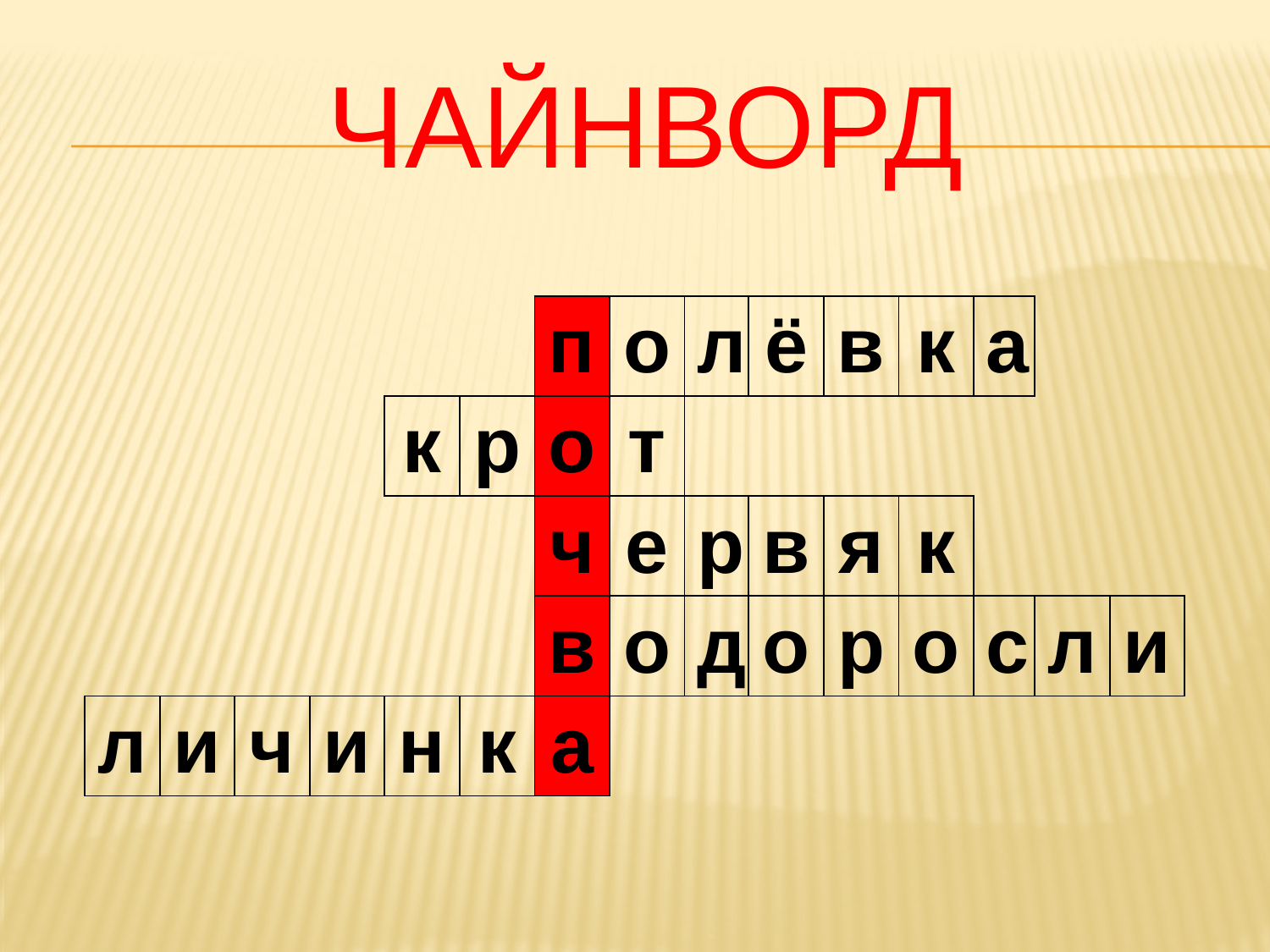

# Чайнворд
|  |  |  |  |  |  | п | о | л | ё | в | к | а |  |  |
| --- | --- | --- | --- | --- | --- | --- | --- | --- | --- | --- | --- | --- | --- | --- |
|  |  |  |  | к | р | о | т |  |  |  |  |  |  |  |
|  |  |  |  |  |  | ч | е | р | в | я | к |  |  |  |
|  |  |  |  |  |  | в | о | д | о | р | о | с | л | и |
| л | и | ч | и | н | к | а |  |  |  |  |  |  |  |  |